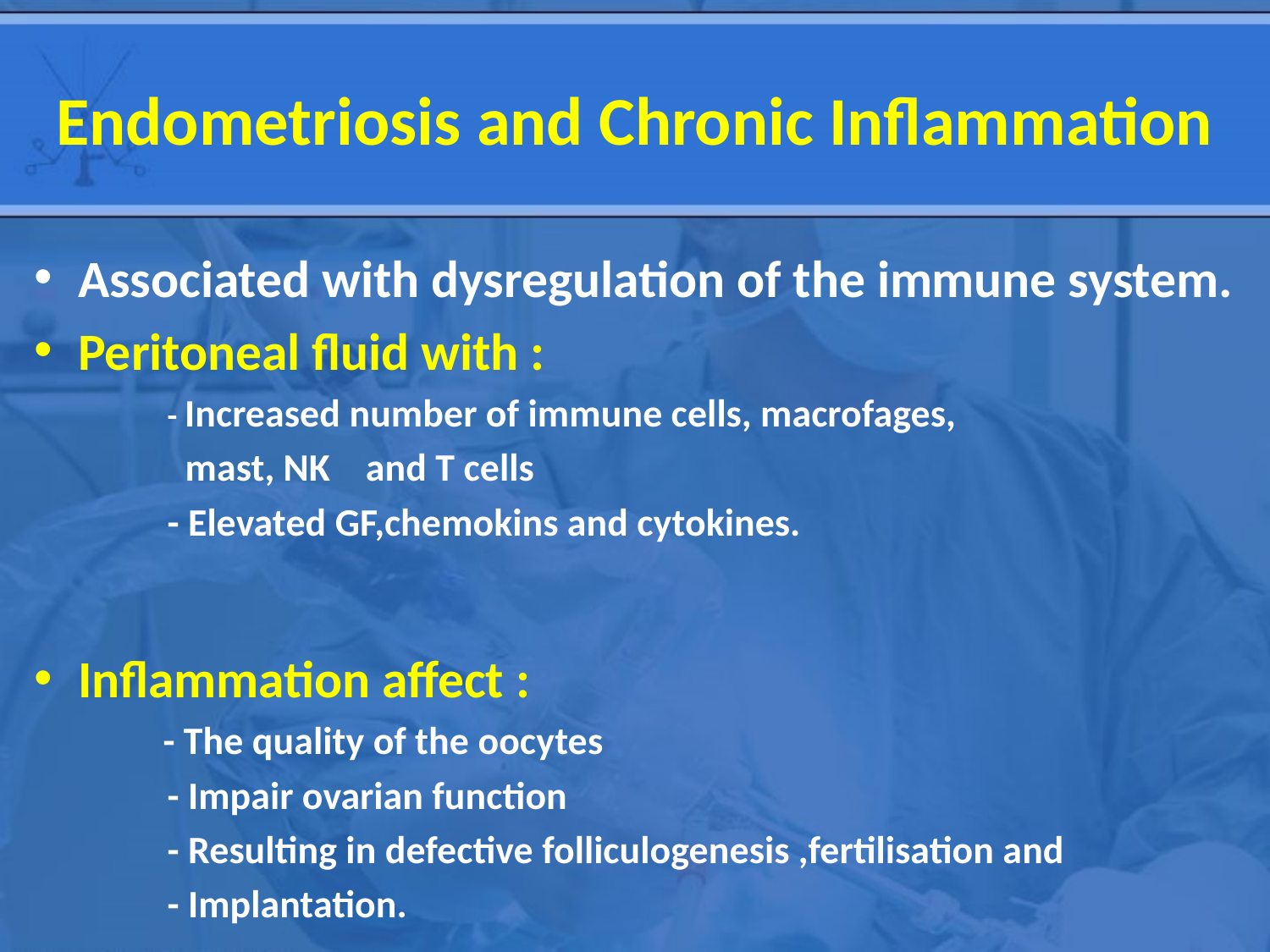

# Endometriosis and Chronic Inflammation
Associated with dysregulation of the immune system.
Peritoneal fluid with :
                  - Increased number of immune cells, macrofages,
                 mast, NK    and T cells
               - Elevated GF,chemokins and cytokines.

Inflammation affect :
                 - The quality of the oocytes
               - Impair ovarian function
               - Resulting in defective folliculogenesis ,fertilisation and
               - Implantation.